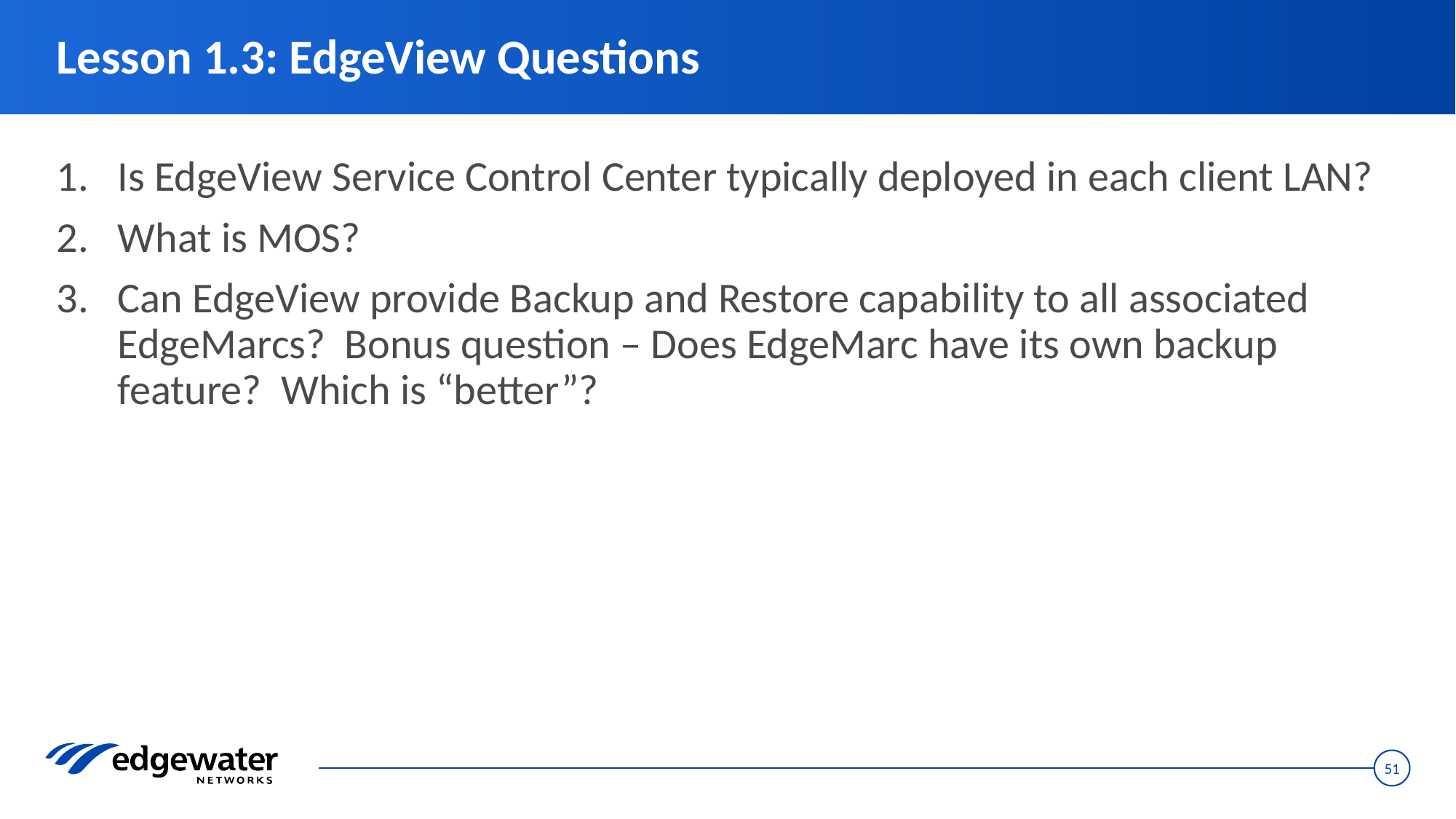

# Lesson 1.3: EdgeView Questions
Is EdgeView Service Control Center typically deployed in each client LAN?
What is MOS?
Can EdgeView provide Backup and Restore capability to all associated EdgeMarcs?  Bonus question – Does EdgeMarc have its own backup feature?  Which is “better”?